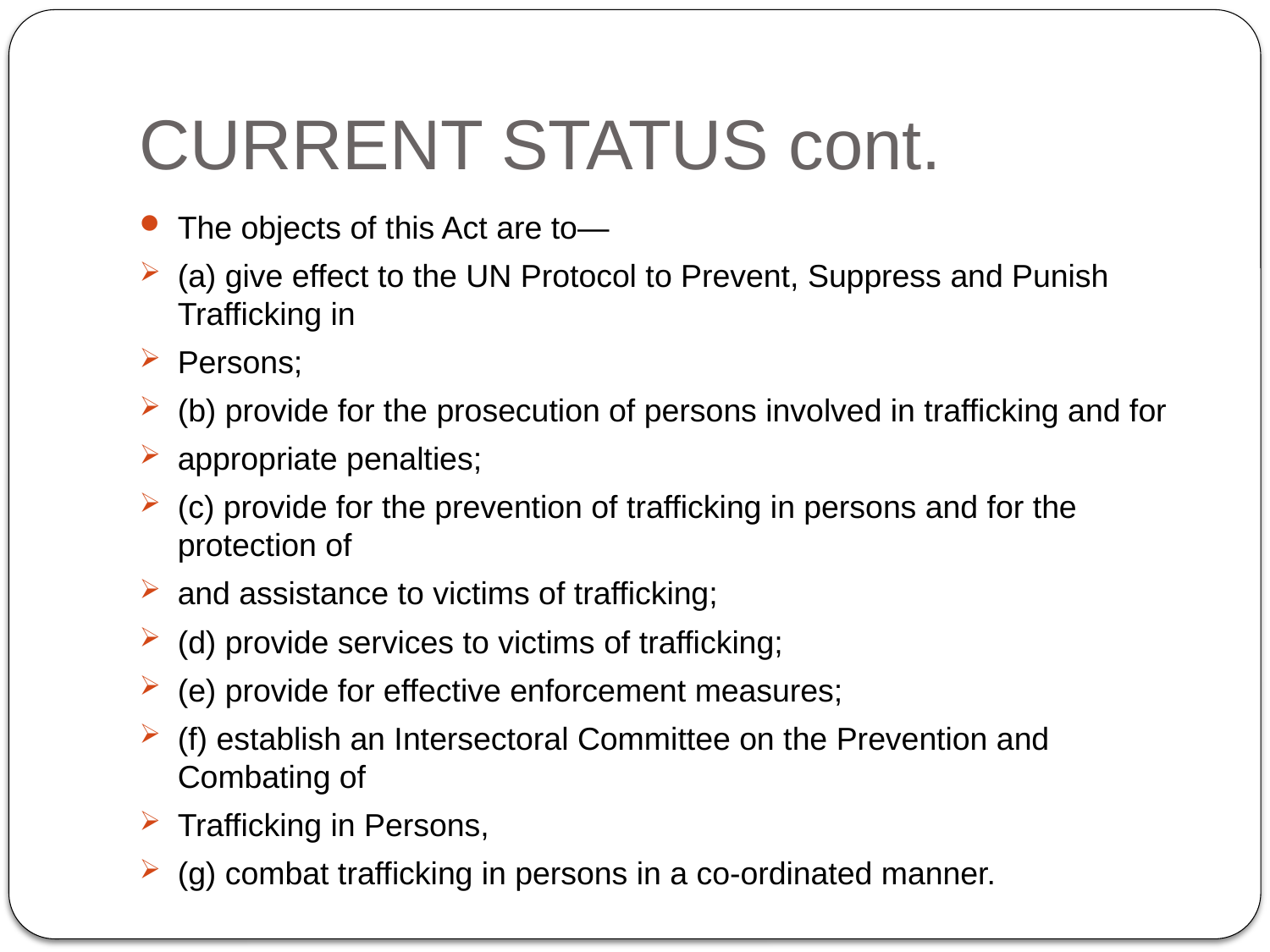

# CURRENT STATUS cont.
The objects of this Act are to—
(a) give effect to the UN Protocol to Prevent, Suppress and Punish Trafficking in
Persons;
(b) provide for the prosecution of persons involved in trafficking and for
appropriate penalties;
(c) provide for the prevention of trafficking in persons and for the protection of
and assistance to victims of trafficking;
(d) provide services to victims of trafficking;
(e) provide for effective enforcement measures;
(f) establish an Intersectoral Committee on the Prevention and Combating of
Trafficking in Persons,
(g) combat trafficking in persons in a co-ordinated manner.